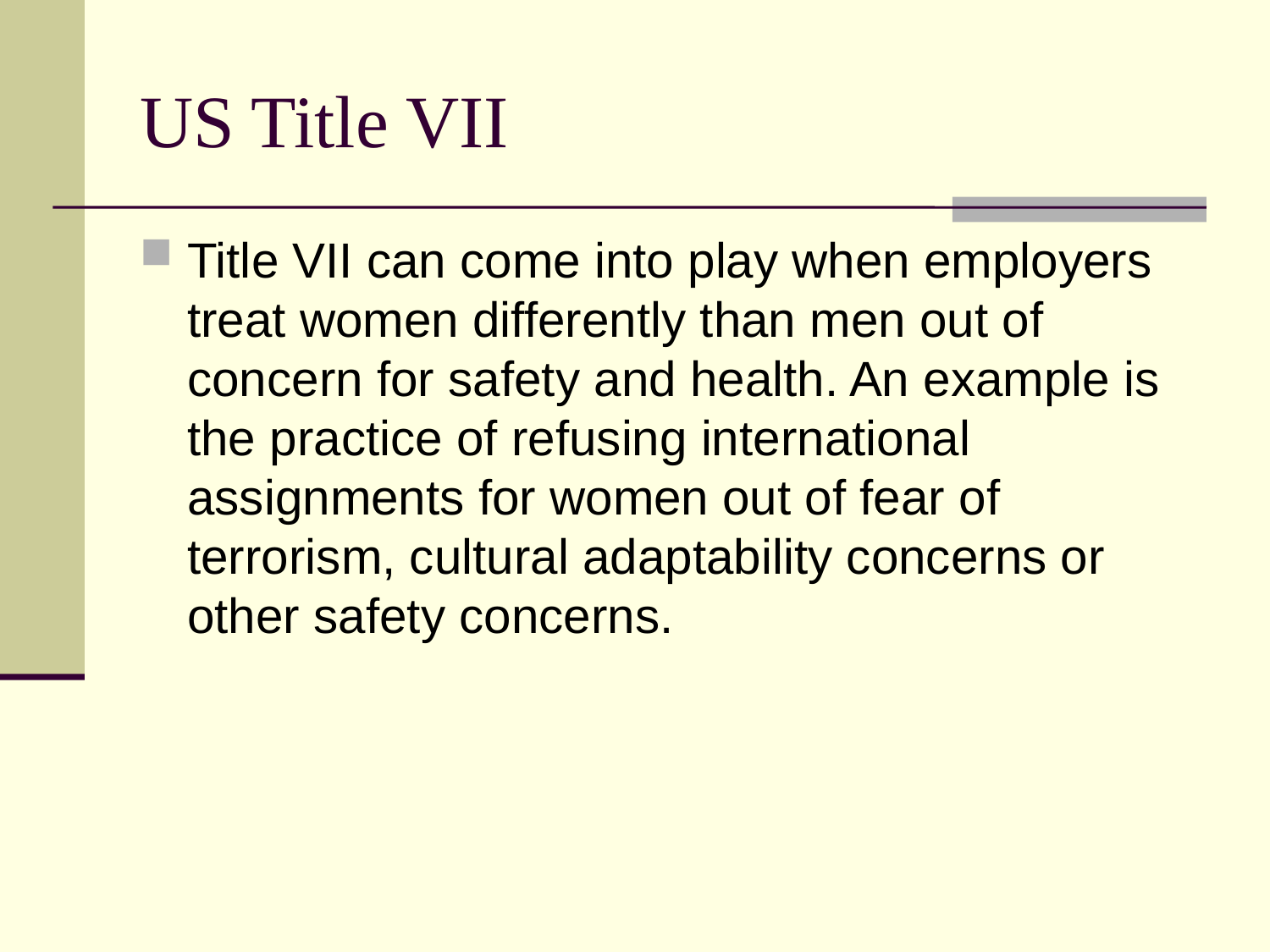

# US Title VII
Title VII can come into play when employers treat women differently than men out of concern for safety and health. An example is the practice of refusing international assignments for women out of fear of terrorism, cultural adaptability concerns or other safety concerns.